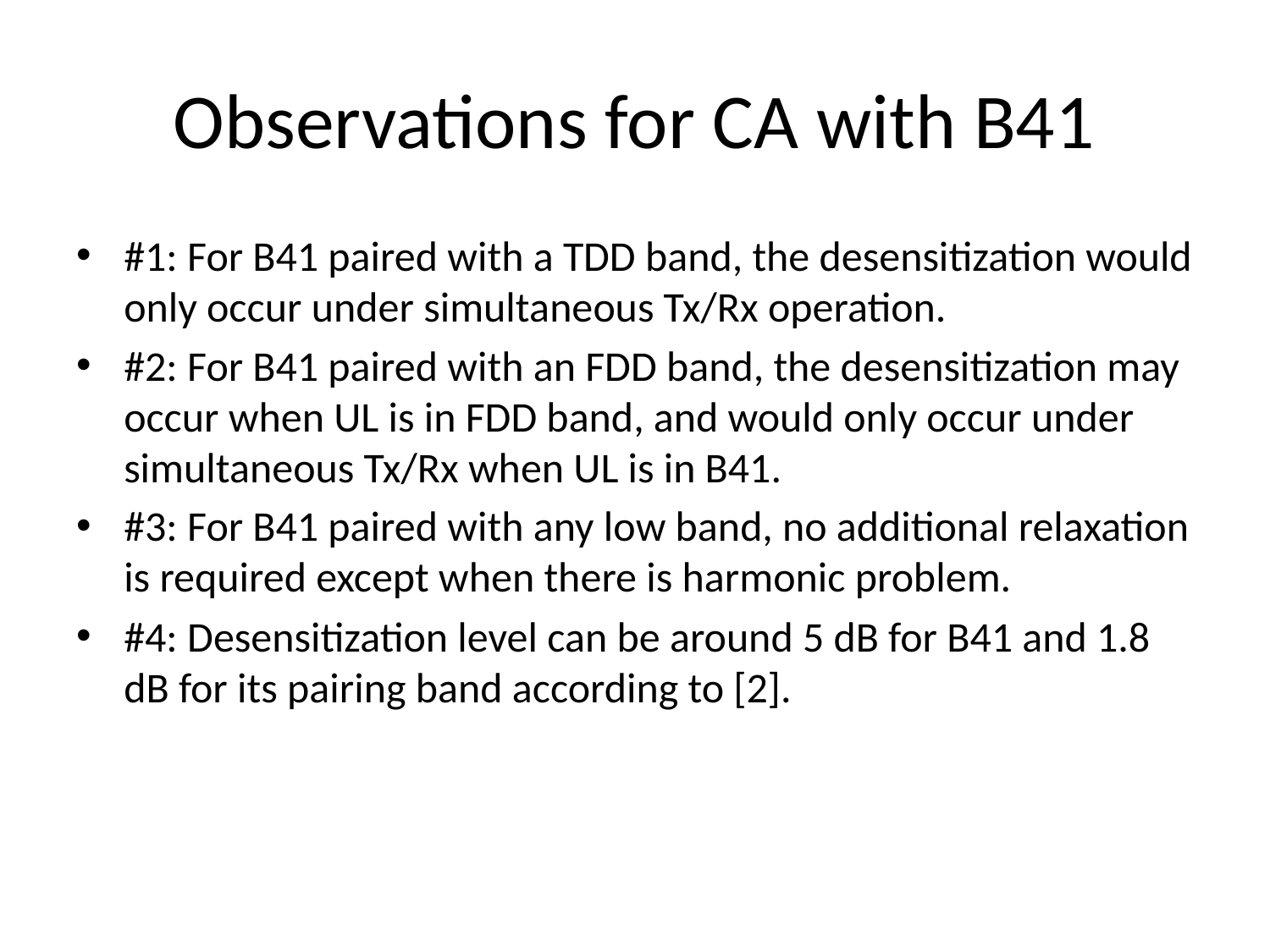

# Observations for CA with B41
#1: For B41 paired with a TDD band, the desensitization would only occur under simultaneous Tx/Rx operation.
#2: For B41 paired with an FDD band, the desensitization may occur when UL is in FDD band, and would only occur under simultaneous Tx/Rx when UL is in B41.
#3: For B41 paired with any low band, no additional relaxation is required except when there is harmonic problem.
#4: Desensitization level can be around 5 dB for B41 and 1.8 dB for its pairing band according to [2].